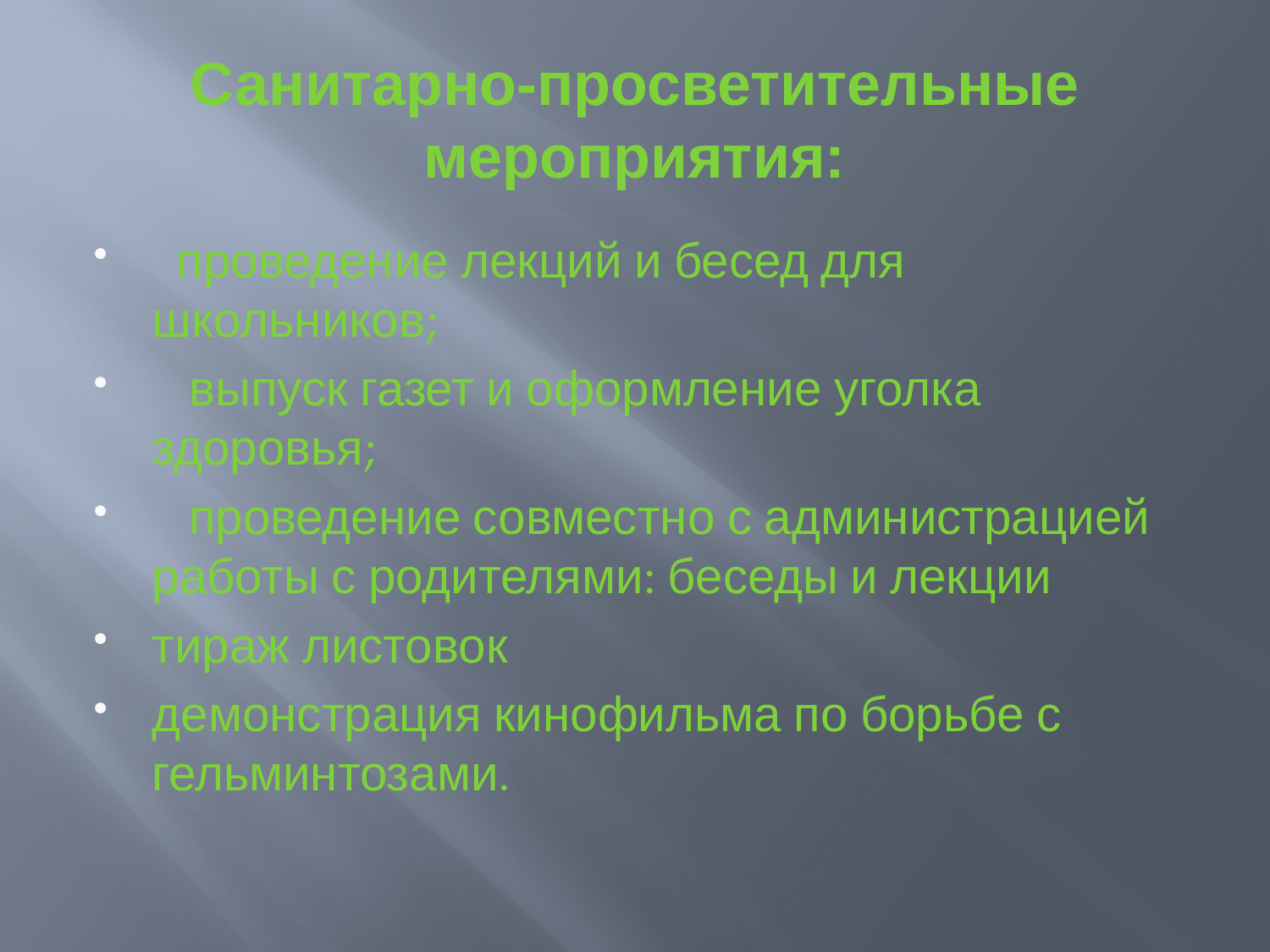

# Санитарно-просветительные мероприятия:
  проведение лекций и бесед для школьников;
   выпуск газет и оформление уголка здоровья;
   проведение совместно с администрацией работы с родителями: беседы и лекции
тираж листовок
демонстрация кинофильма по борьбе с гельминтозами.